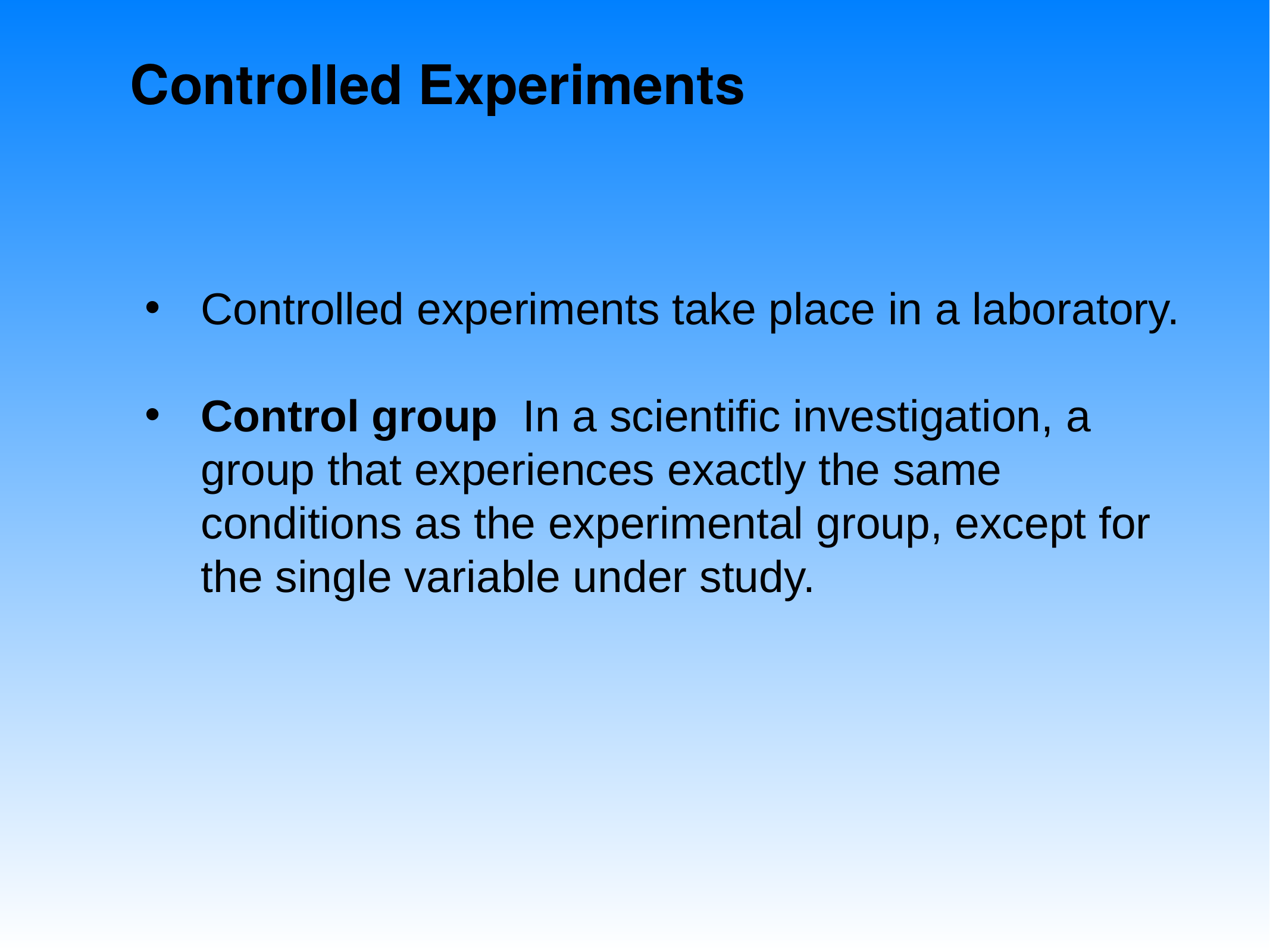

Controlled Experiments
Controlled experiments take place in a laboratory.

Control group  In a scientific investigation, a group that experiences exactly the same conditions as the experimental group, except for the single variable under study.